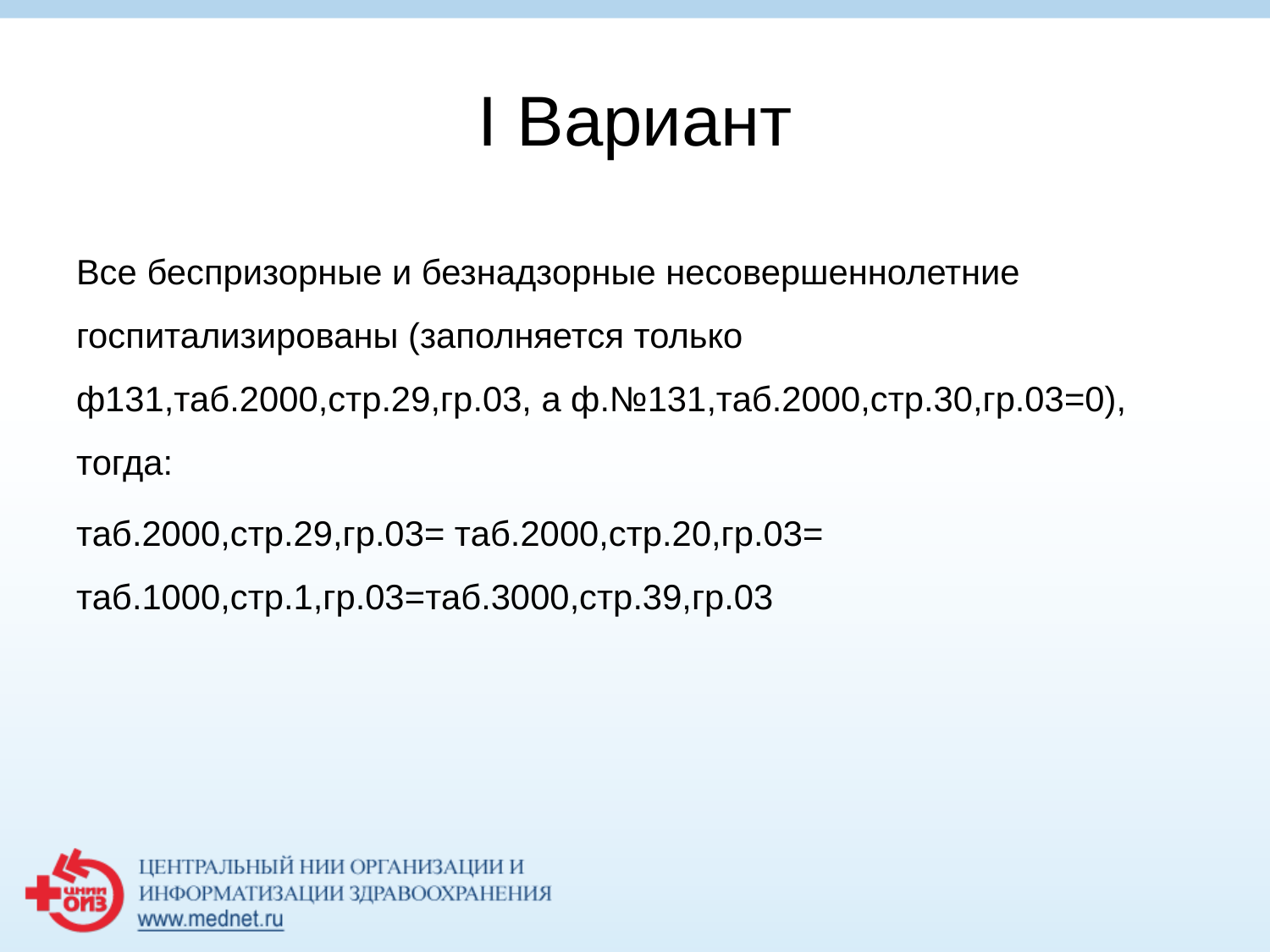

# I Вариант
Все беспризорные и безнадзорные несовершеннолетние госпитализированы (заполняется только ф131,таб.2000,стр.29,гр.03, а ф.№131,таб.2000,стр.30,гр.03=0), тогда:
таб.2000,стр.29,гр.03= таб.2000,стр.20,гр.03= таб.1000,стр.1,гр.03=таб.3000,стр.39,гр.03